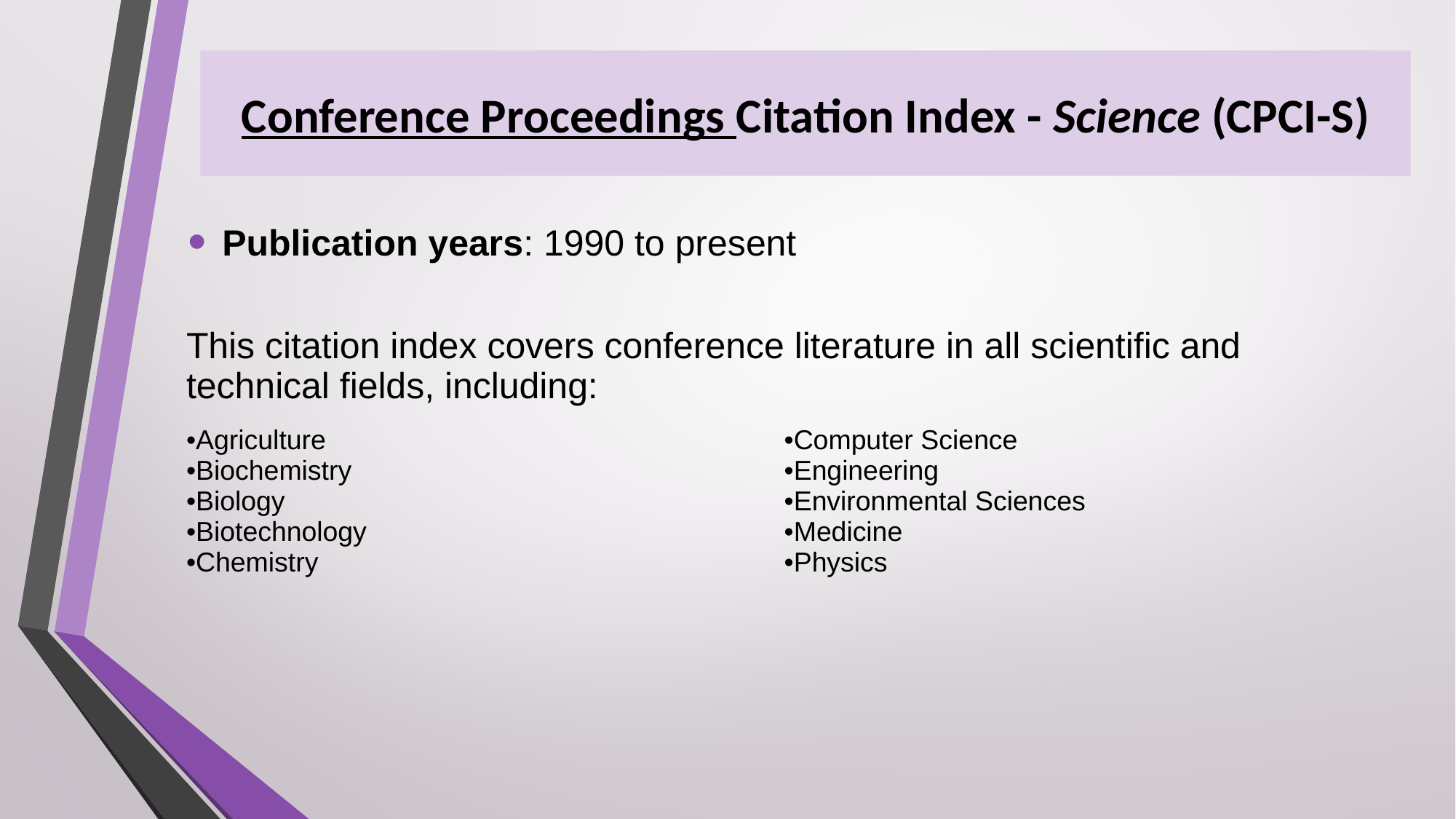

# Conference Proceedings Citation Index - Science (CPCI-S)
Publication years: 1990 to present

| This citation index covers conference literature in all scientific and technical fields, including: |  |
| --- | --- |
| Agriculture Biochemistry Biology Biotechnology Chemistry | Computer Science Engineering Environmental Sciences Medicine Physics |